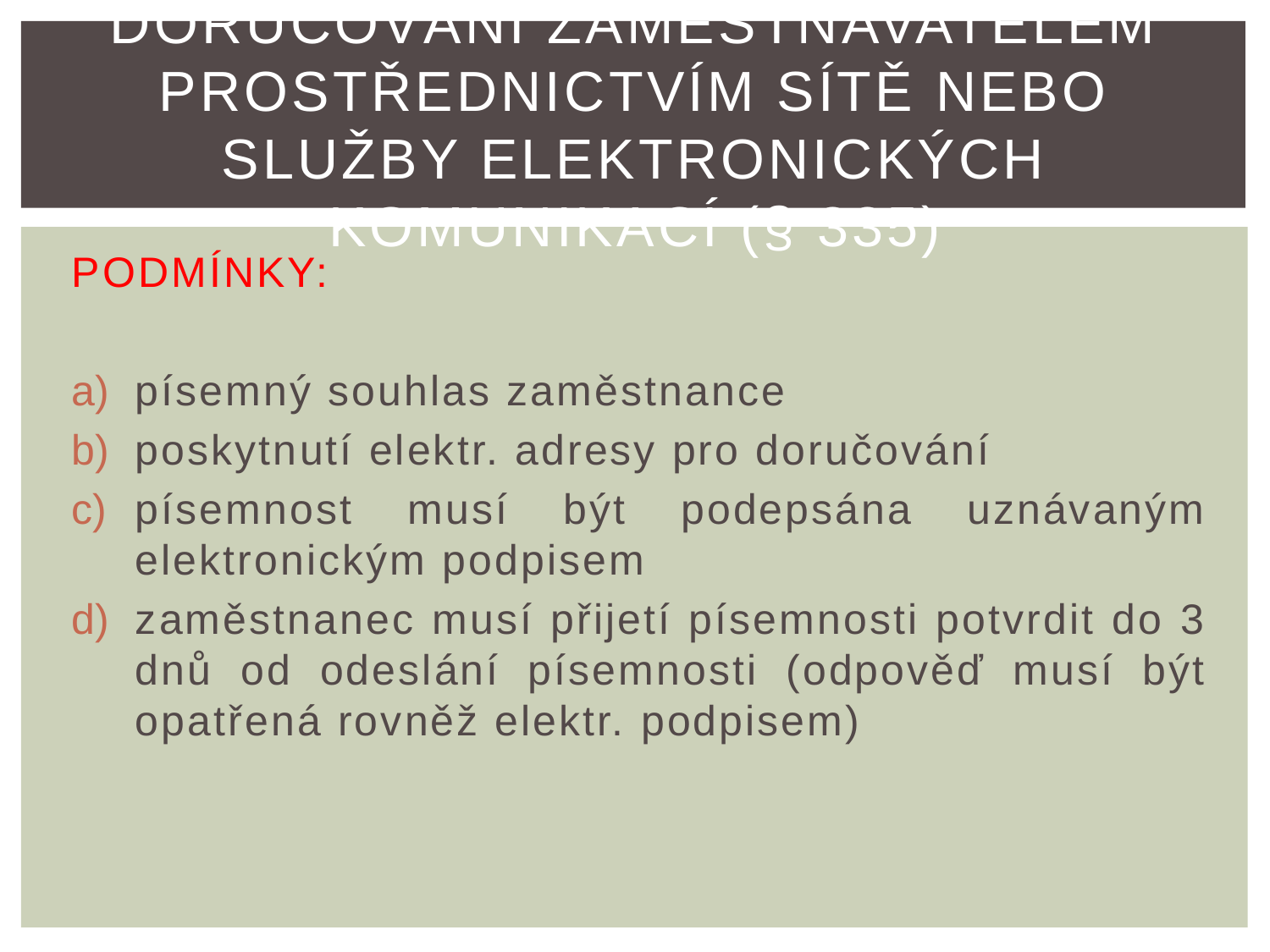

# doručování zaměstnavatelem prostřednictvím sítě nebo služby elektronických komunikací (§ 335)
PODMÍNKY:

písemný souhlas zaměstnance
poskytnutí elektr. adresy pro doručování
písemnost musí být podepsána uznávaným elektronickým podpisem
zaměstnanec musí přijetí písemnosti potvrdit do 3 dnů od odeslání písemnosti (odpověď musí být opatřená rovněž elektr. podpisem)